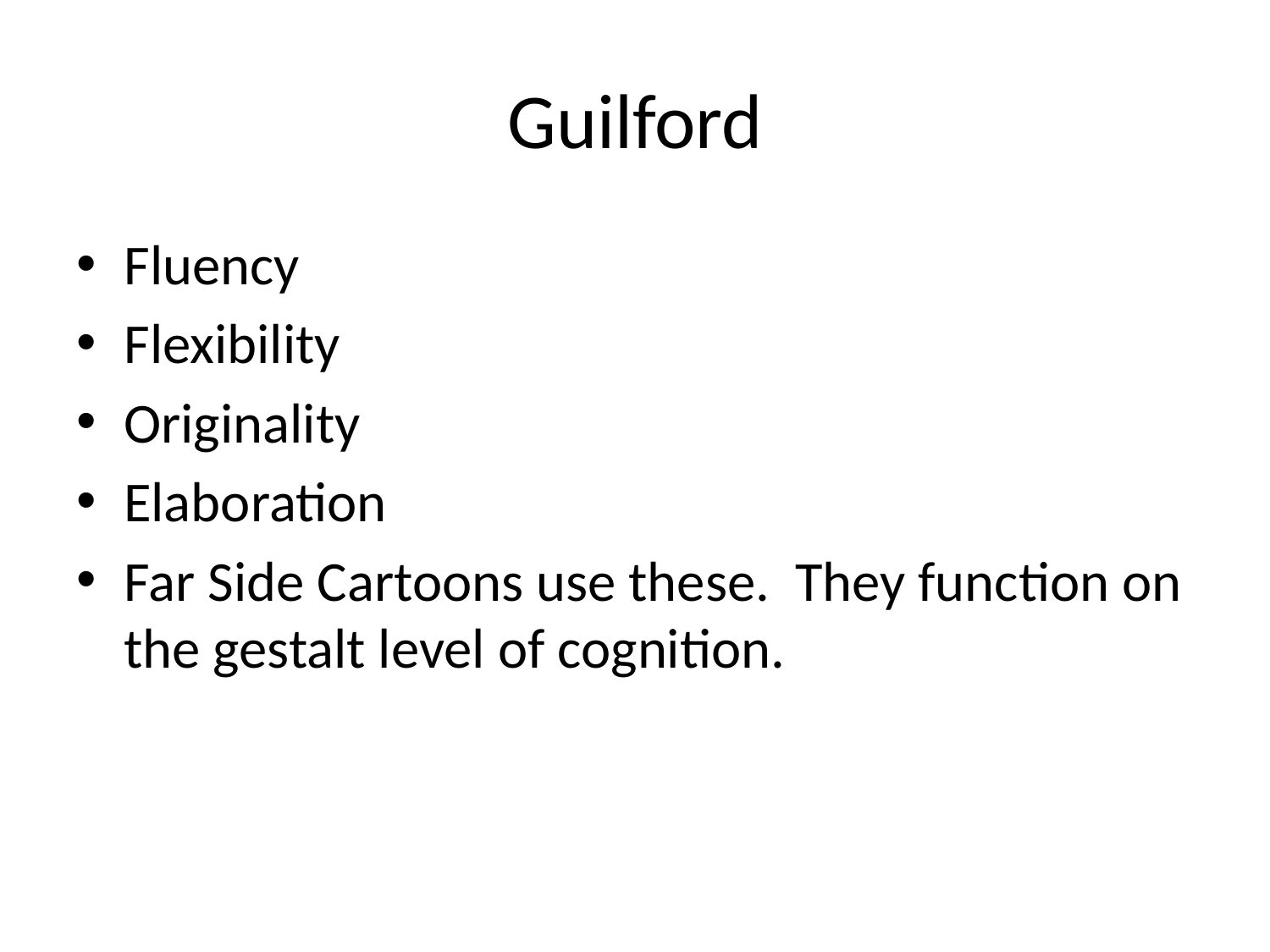

# Guilford
Fluency
Flexibility
Originality
Elaboration
Far Side Cartoons use these.  They function on the gestalt level of cognition.